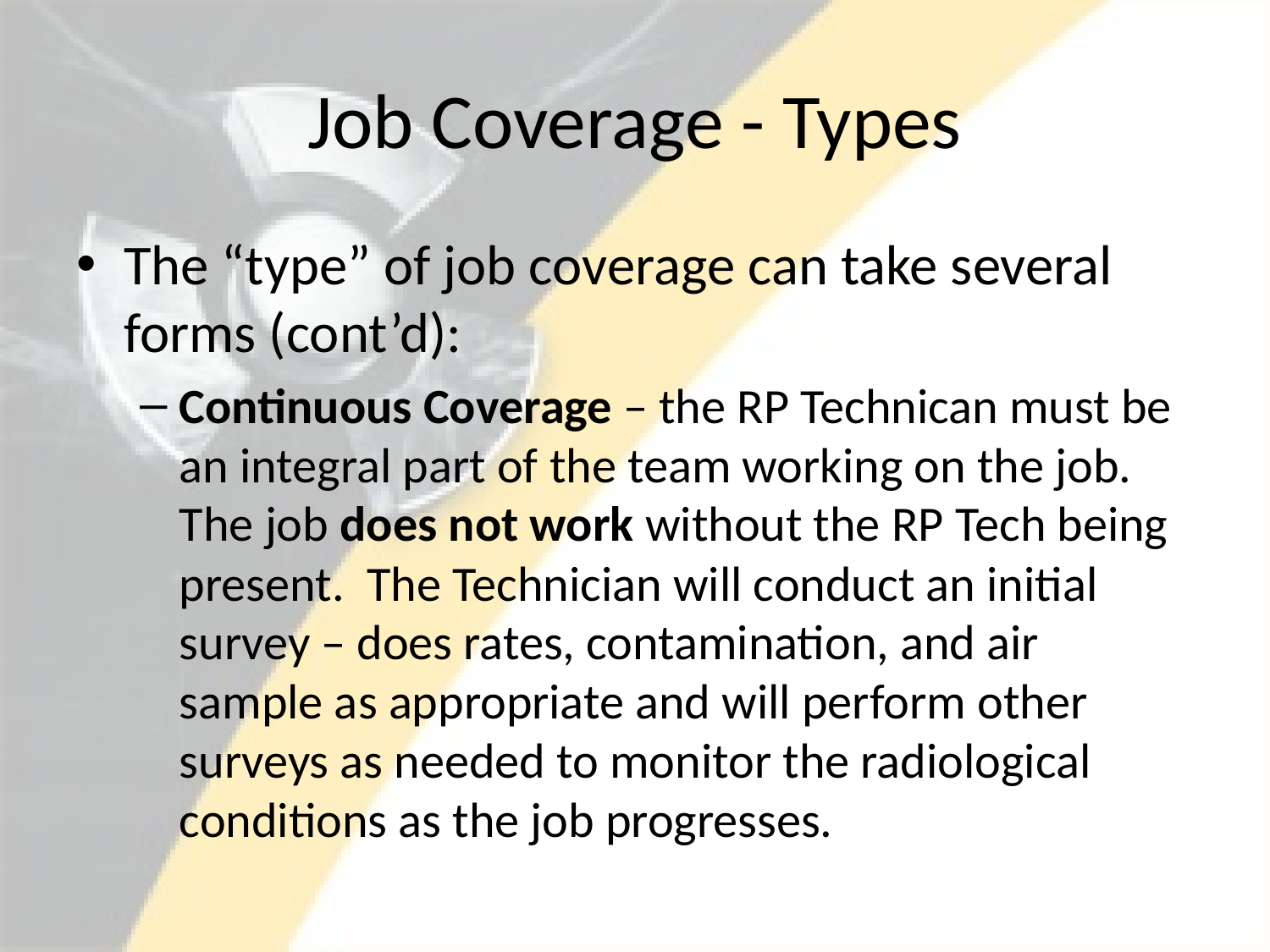

# Job Coverage - Types
The “type” of job coverage can take several forms (cont’d):
Continuous Coverage – the RP Technican must be an integral part of the team working on the job.  The job does not work without the RP Tech being present.  The Technician will conduct an initial survey – does rates, contamination, and air sample as appropriate and will perform other surveys as needed to monitor the radiological conditions as the job progresses.